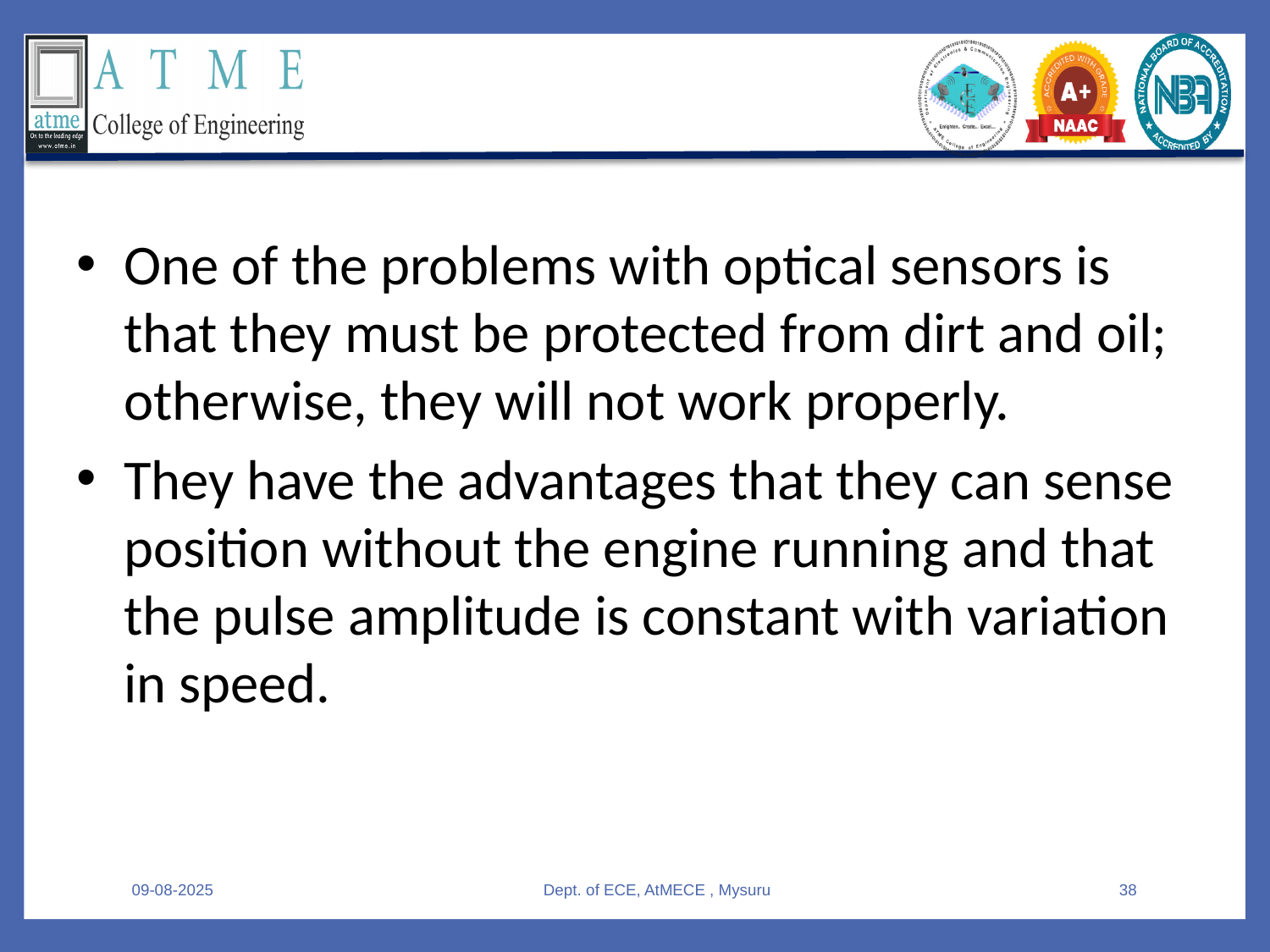

One of the problems with optical sensors is that they must be protected from dirt and oil; otherwise, they will not work properly.
They have the advantages that they can sense position without the engine running and that the pulse amplitude is constant with variation in speed.

09-08-2025
Dept. of ECE, AtMECE , Mysuru
38